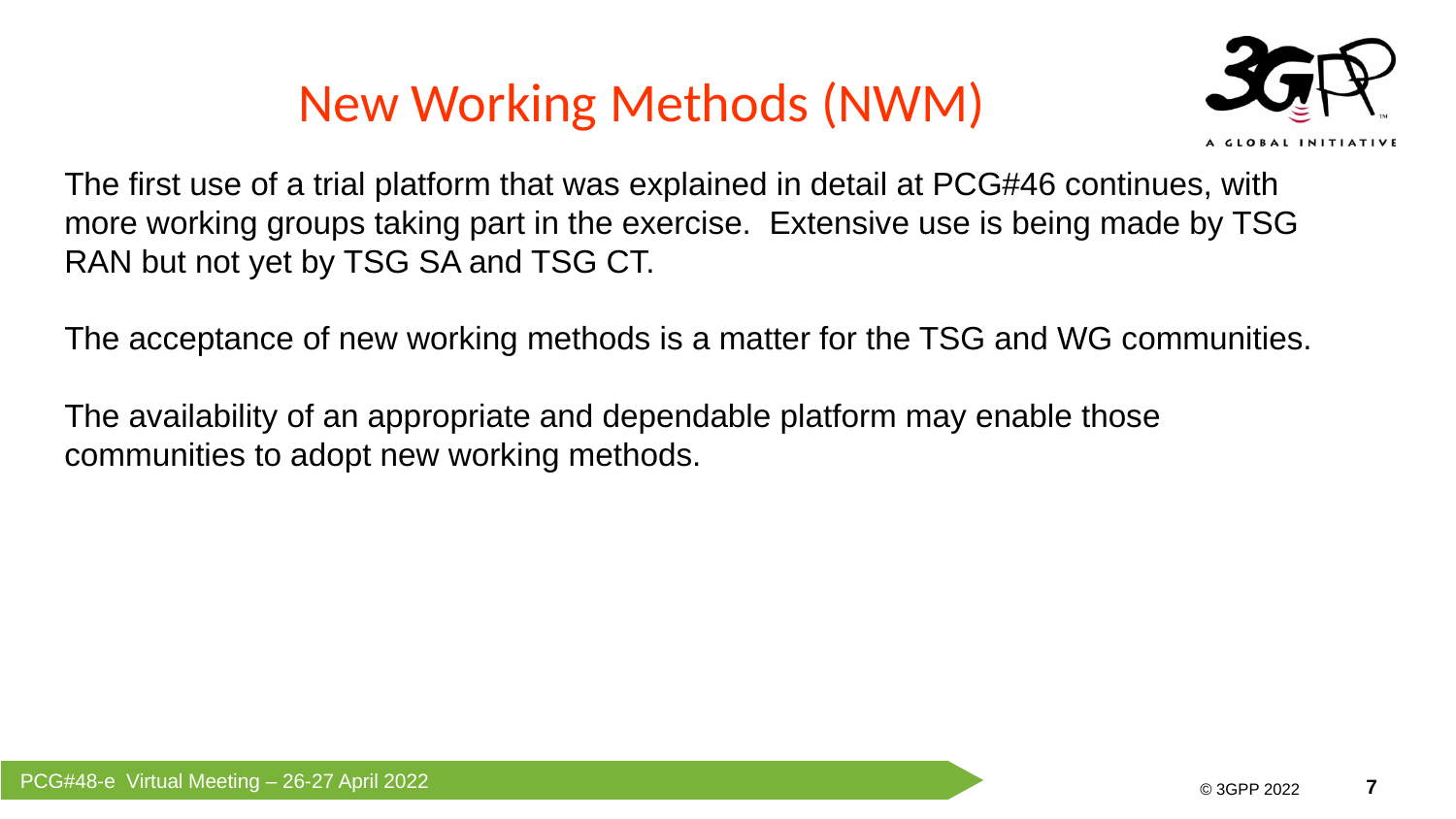

# New Working Methods (NWM)
The first use of a trial platform that was explained in detail at PCG#46 continues, with more working groups taking part in the exercise.  Extensive use is being made by TSG RAN but not yet by TSG SA and TSG CT.

The acceptance of new working methods is a matter for the TSG and WG communities.

The availability of an appropriate and dependable platform may enable those communities to adopt new working methods.